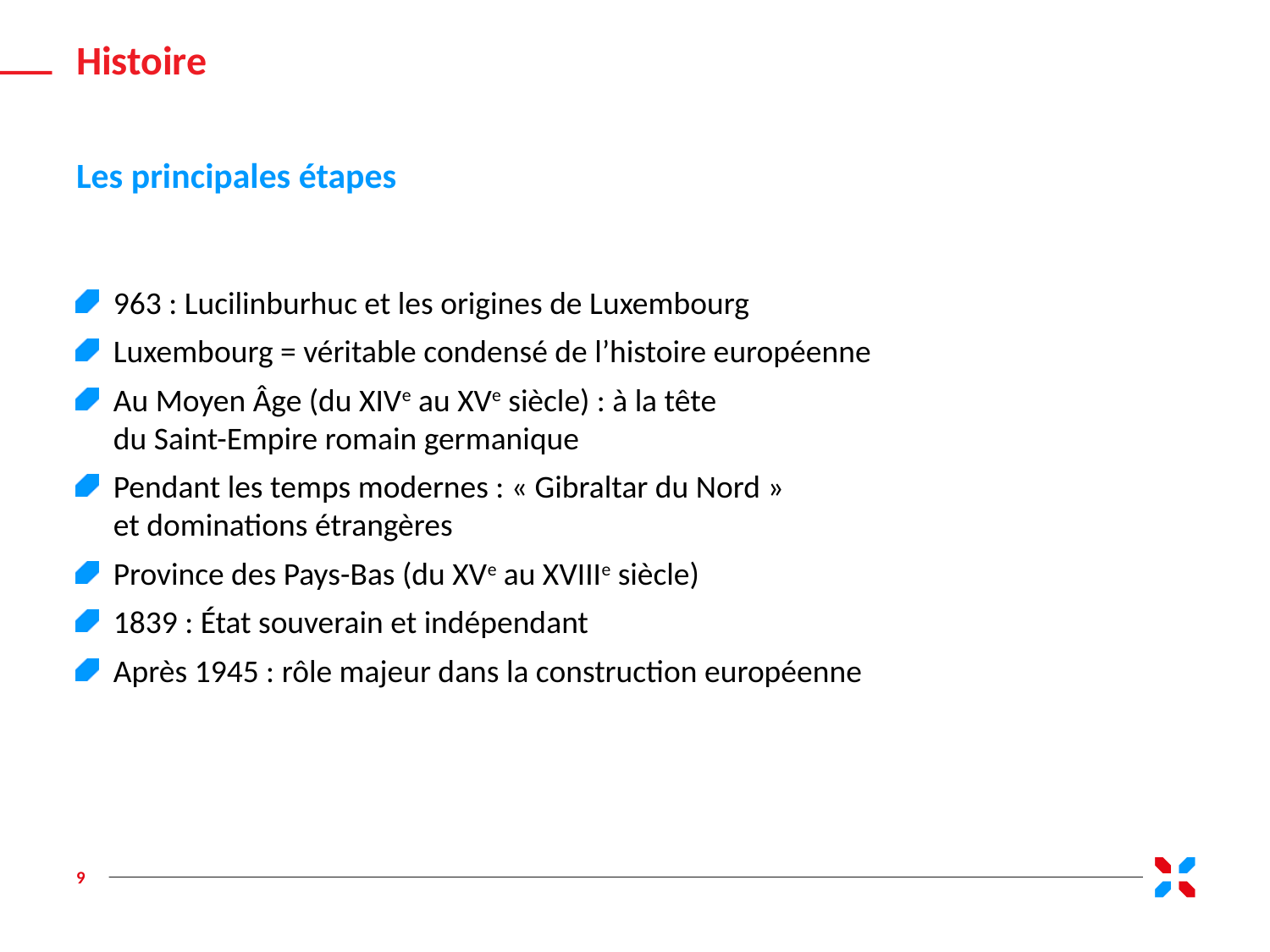

Histoire
Les principales étapes
963 : Lucilinburhuc et les origines de Luxembourg
Luxembourg = véritable condensé de l’histoire européenne
Au Moyen Âge (du XIVe au XVe siècle) : à la tête
du Saint-Empire romain germanique
Pendant les temps modernes : « Gibraltar du Nord »
et dominations étrangères
Province des Pays-Bas (du XVe au XVIIIe siècle)
1839 : État souverain et indépendant
Après 1945 : rôle majeur dans la construction européenne